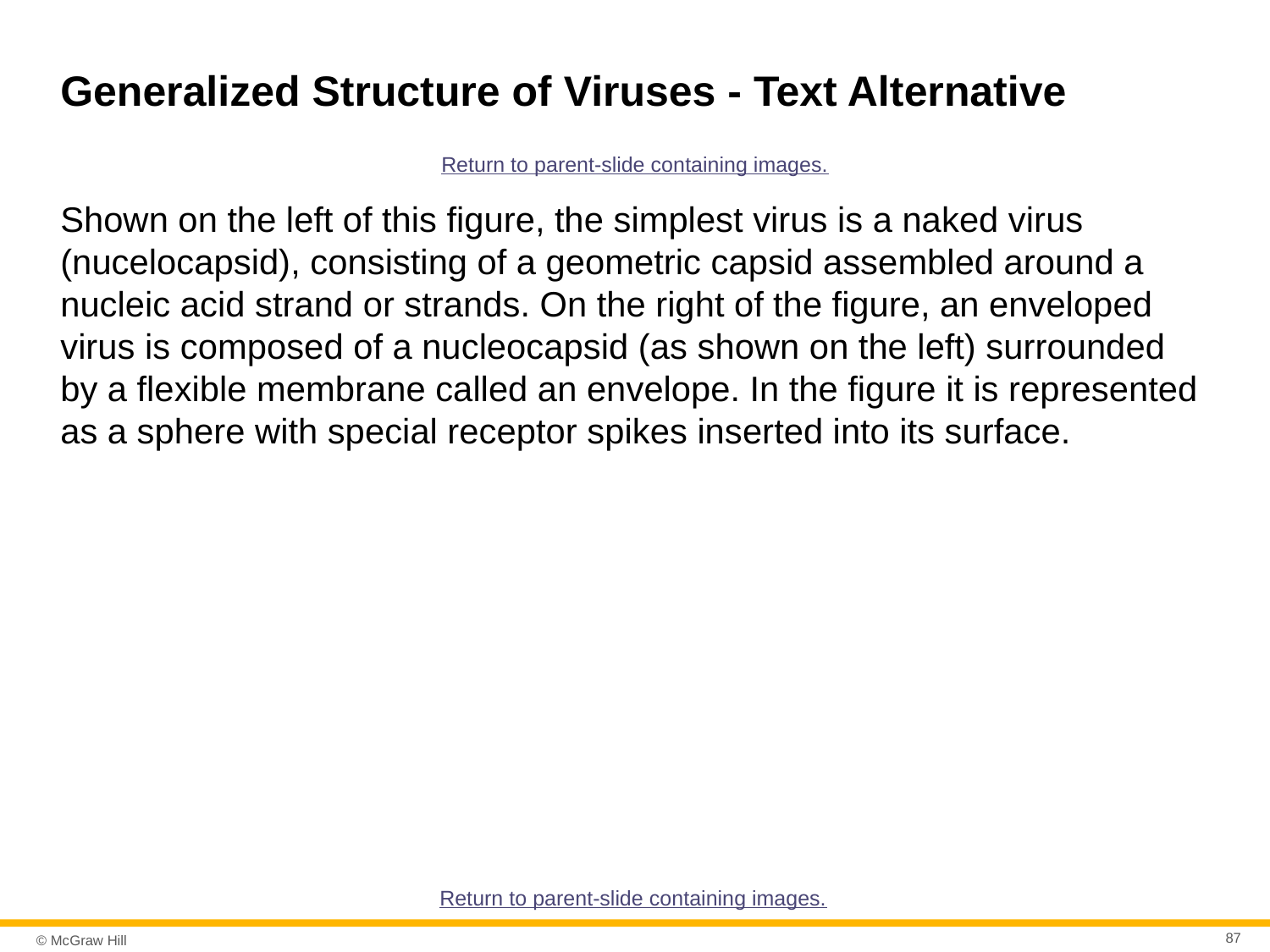

# Generalized Structure of Viruses - Text Alternative
Return to parent-slide containing images.
Shown on the left of this figure, the simplest virus is a naked virus (nucelocapsid), consisting of a geometric capsid assembled around a nucleic acid strand or strands. On the right of the figure, an enveloped virus is composed of a nucleocapsid (as shown on the left) surrounded by a flexible membrane called an envelope. In the figure it is represented as a sphere with special receptor spikes inserted into its surface.
Return to parent-slide containing images.